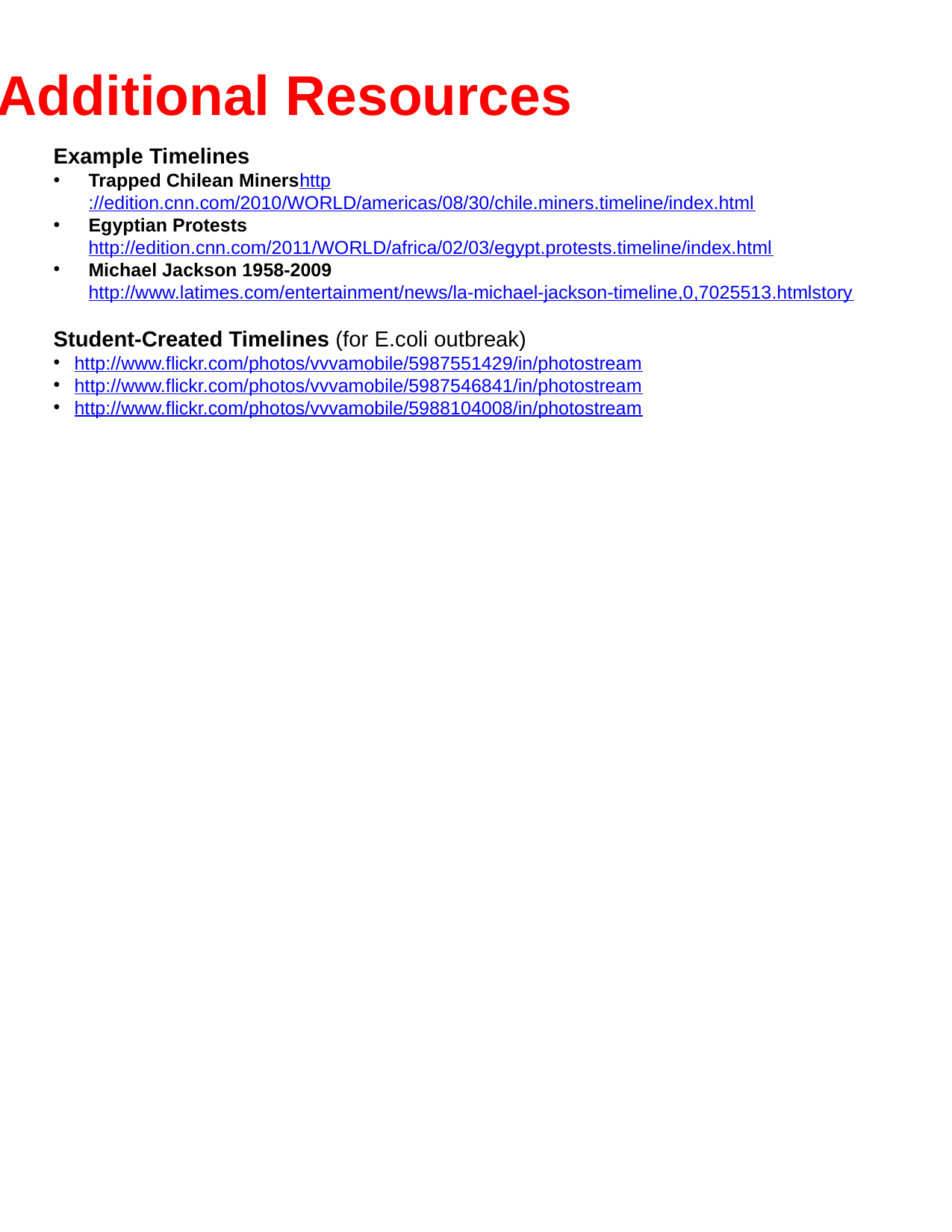

Additional Resources
Example Timelines
Trapped Chilean Minershttp://edition.cnn.com/2010/WORLD/americas/08/30/chile.miners.timeline/index.html
Egyptian Protests
http://edition.cnn.com/2011/WORLD/africa/02/03/egypt.protests.timeline/index.html
Michael Jackson 1958-2009
http://www.latimes.com/entertainment/news/la-michael-jackson-timeline,0,7025513.htmlstory

Student-Created Timelines (for E.coli outbreak)
http://www.flickr.com/photos/vvvamobile/5987551429/in/photostream
http://www.flickr.com/photos/vvvamobile/5987546841/in/photostream
http://www.flickr.com/photos/vvvamobile/5988104008/in/photostream